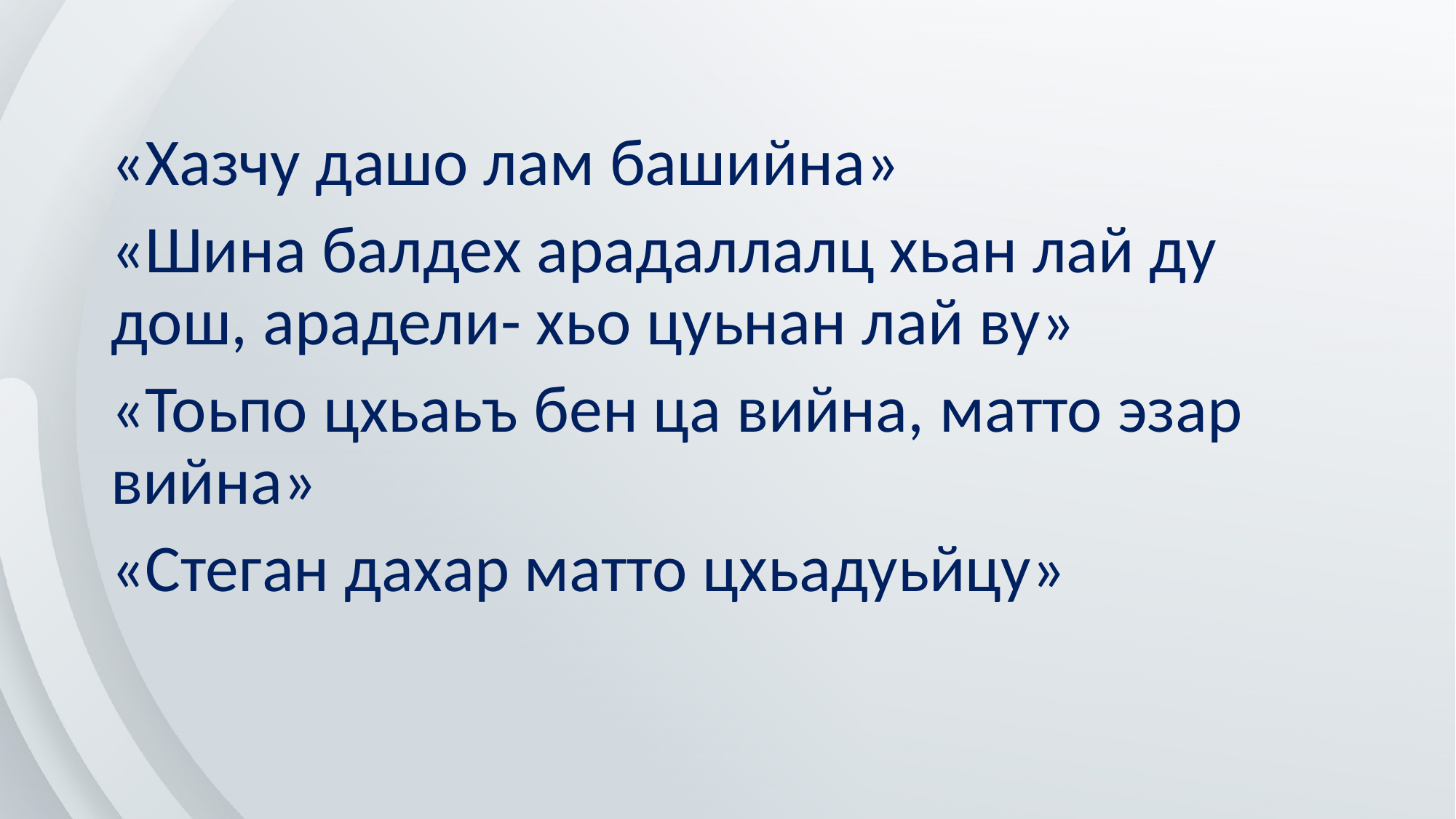

«Хазчу дашо лам башийна»
«Шина балдех арадаллалц хьан лай ду дош, арадели- хьо цуьнан лай ву»
«Тоьпо цхьаьъ бен ца вийна, матто эзар вийна»
«Стеган дахар матто цхьадуьйцу»